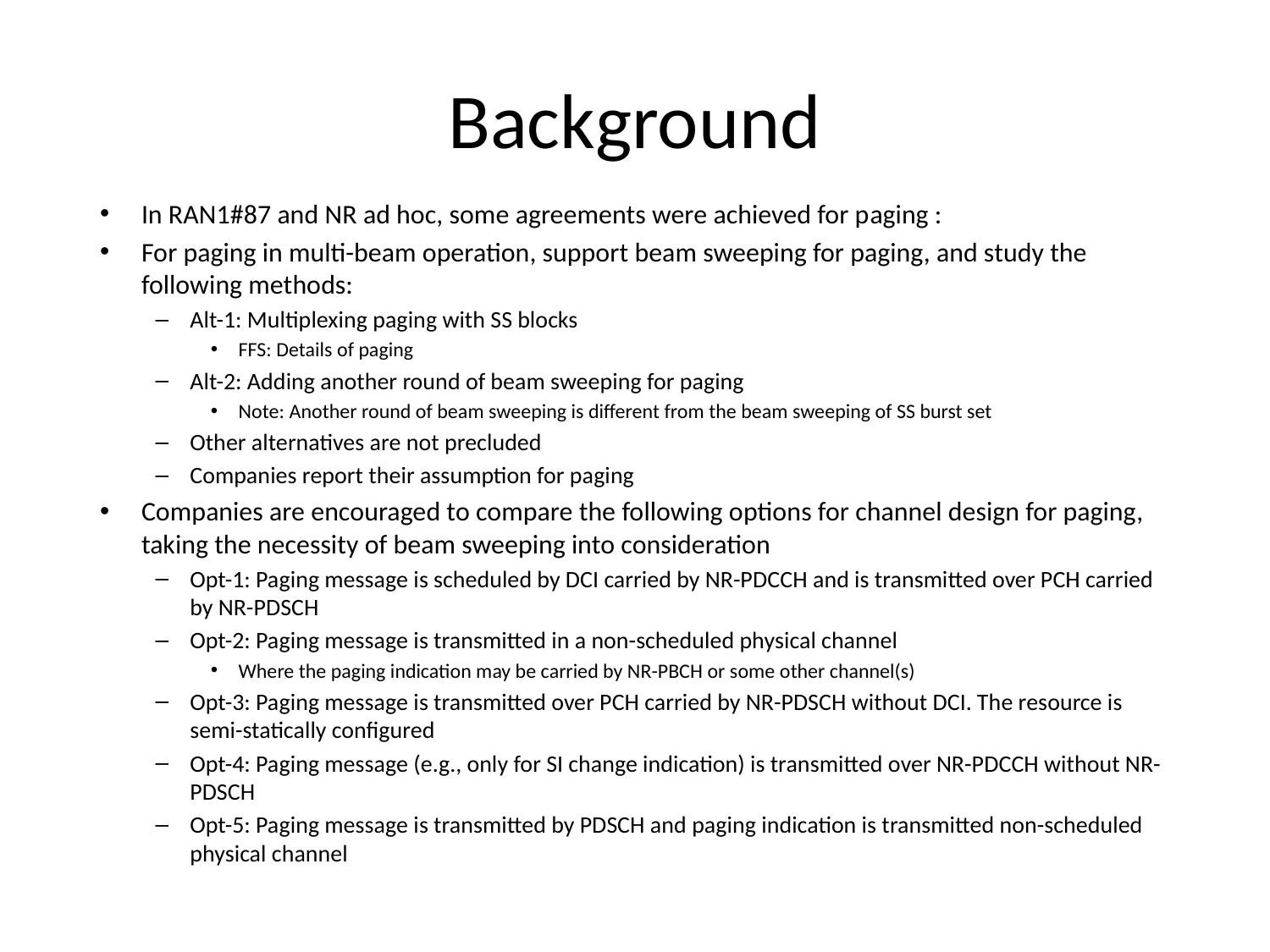

# Background
In RAN1#87 and NR ad hoc, some agreements were achieved for paging :
For paging in multi-beam operation, support beam sweeping for paging, and study the following methods:
Alt-1: Multiplexing paging with SS blocks
FFS: Details of paging
Alt-2: Adding another round of beam sweeping for paging
Note: Another round of beam sweeping is different from the beam sweeping of SS burst set
Other alternatives are not precluded
Companies report their assumption for paging
Companies are encouraged to compare the following options for channel design for paging, taking the necessity of beam sweeping into consideration
Opt-1: Paging message is scheduled by DCI carried by NR-PDCCH and is transmitted over PCH carried by NR-PDSCH
Opt-2: Paging message is transmitted in a non-scheduled physical channel
Where the paging indication may be carried by NR-PBCH or some other channel(s)
Opt-3: Paging message is transmitted over PCH carried by NR-PDSCH without DCI. The resource is semi-statically configured
Opt-4: Paging message (e.g., only for SI change indication) is transmitted over NR-PDCCH without NR-PDSCH
Opt-5: Paging message is transmitted by PDSCH and paging indication is transmitted non-scheduled physical channel